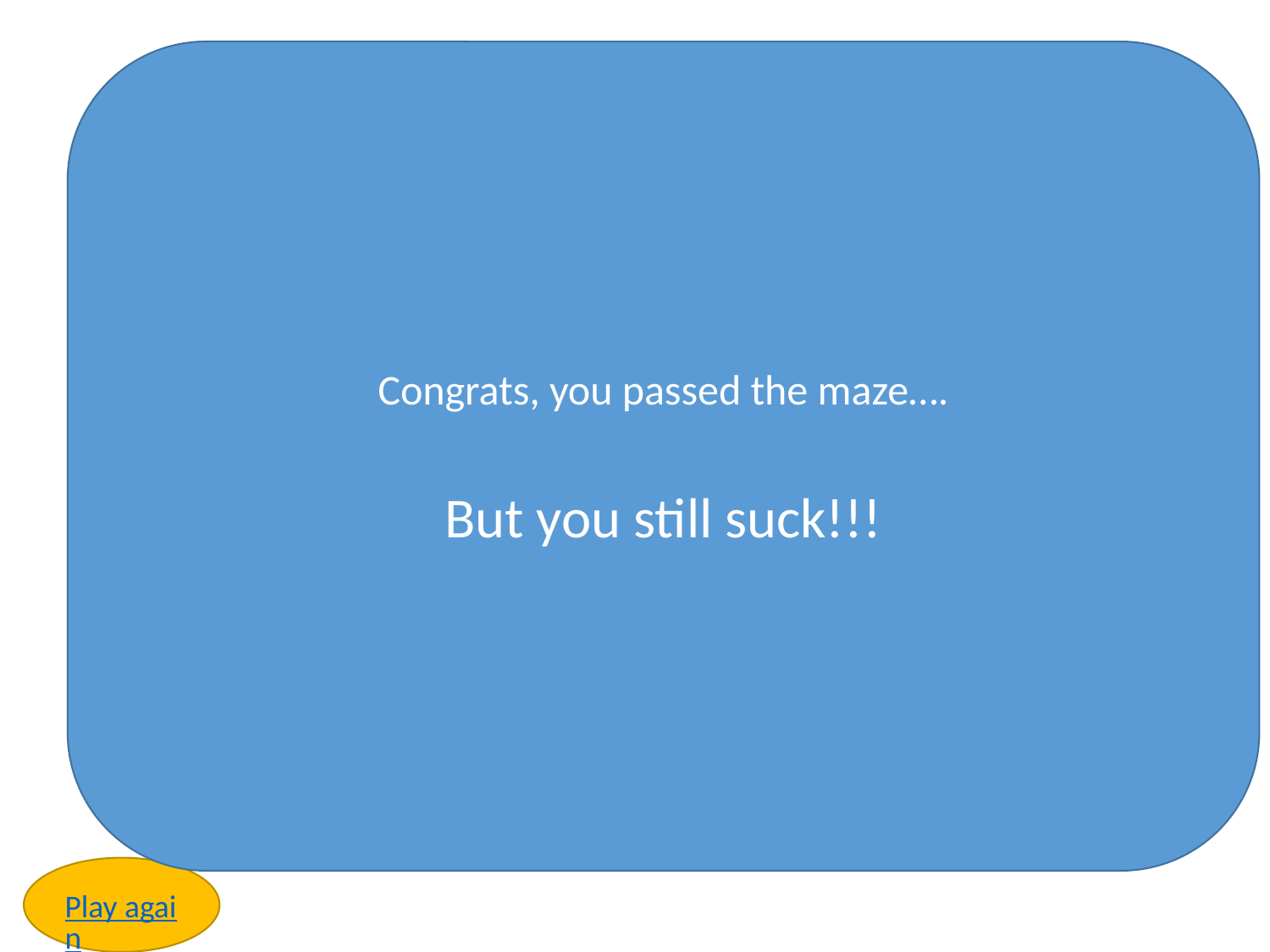

Congrats, you passed the maze….

But you still suck!!!
Play again